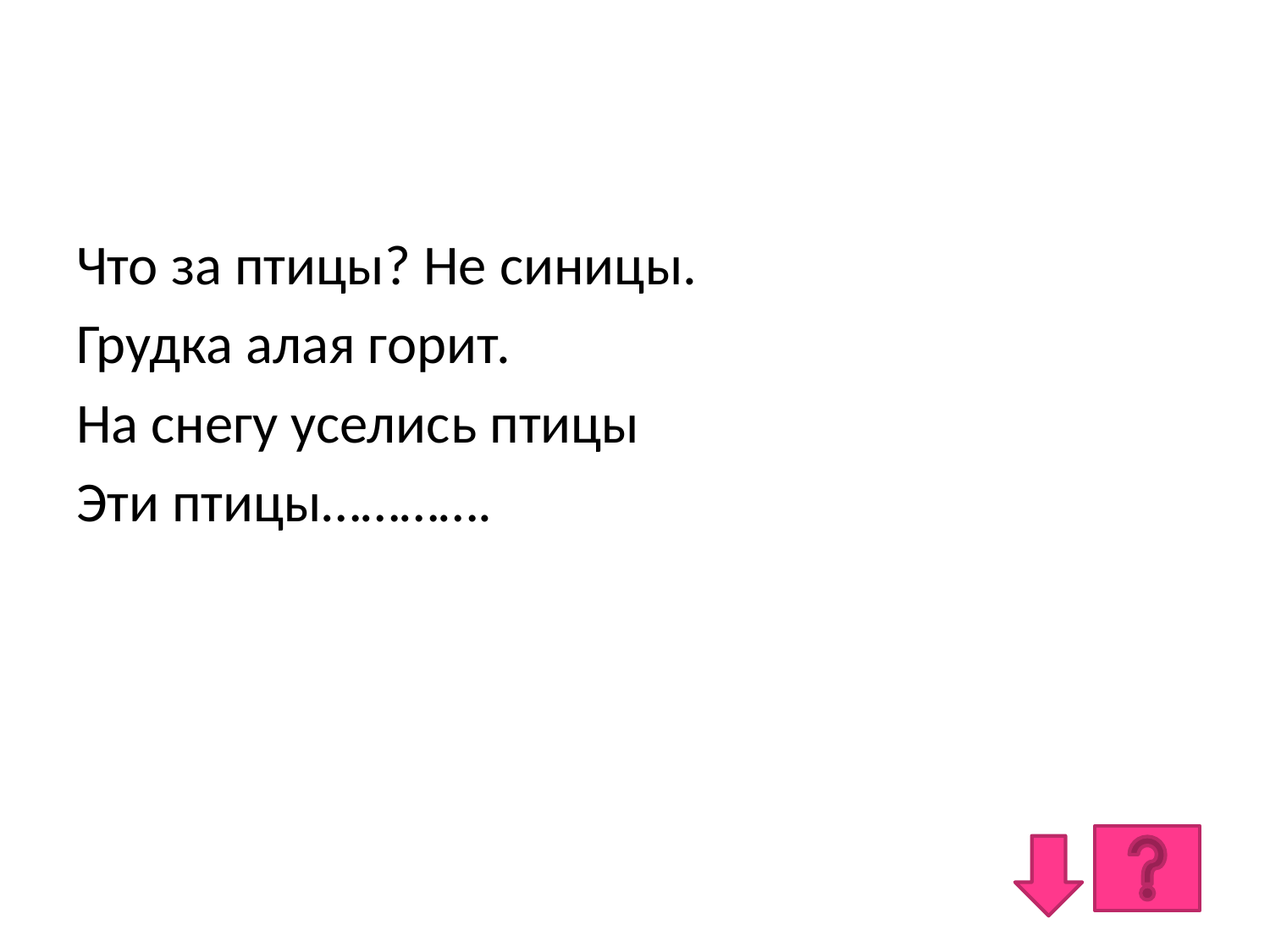

Что за птицы? Не синицы.
Грудка алая горит.
На снегу уселись птицы
Эти птицы………….